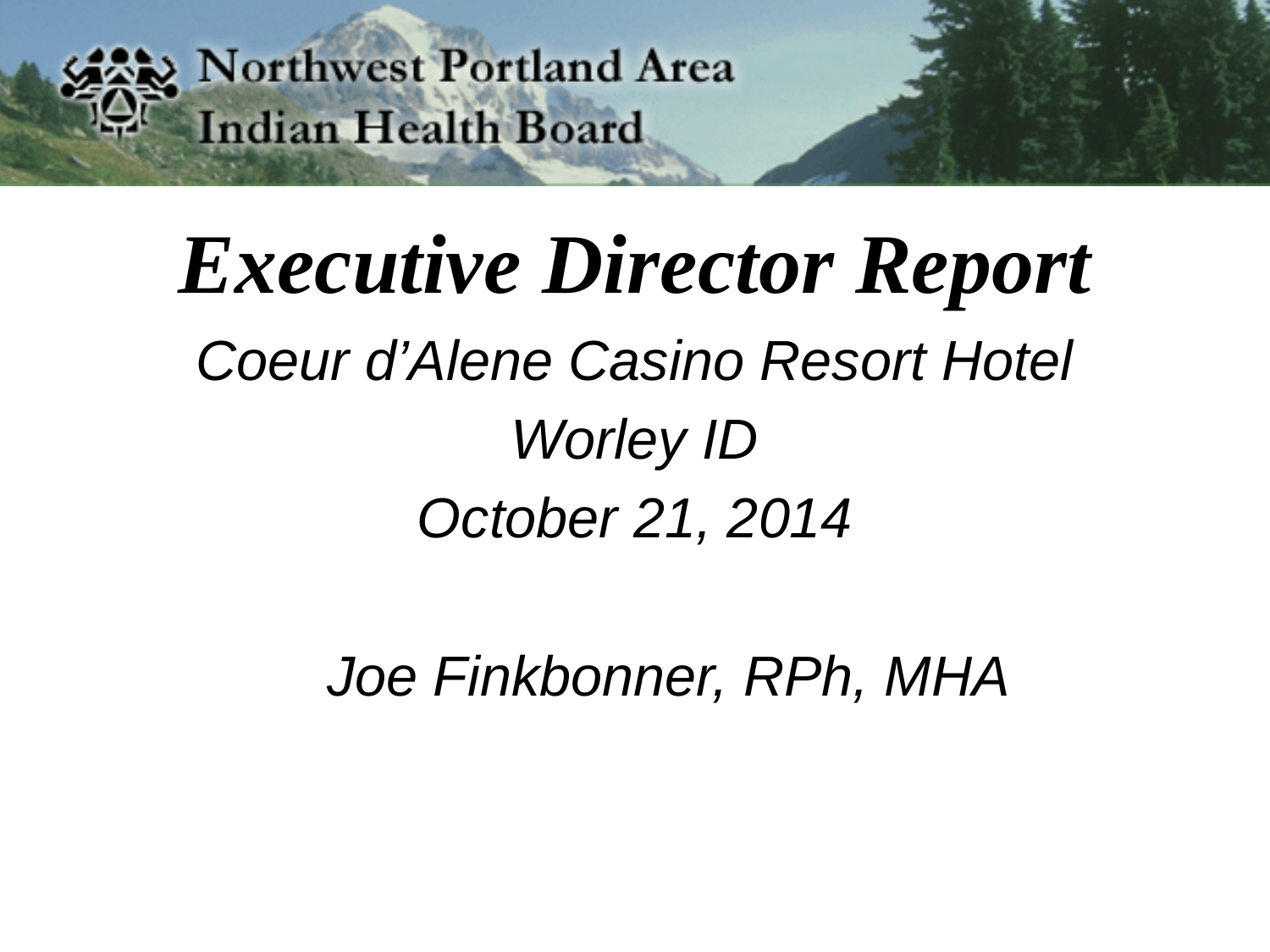

# Executive Director Report
Coeur d’Alene Casino Resort Hotel
Worley ID
October 21, 2014

                Joe Finkbonner, RPh, MHA